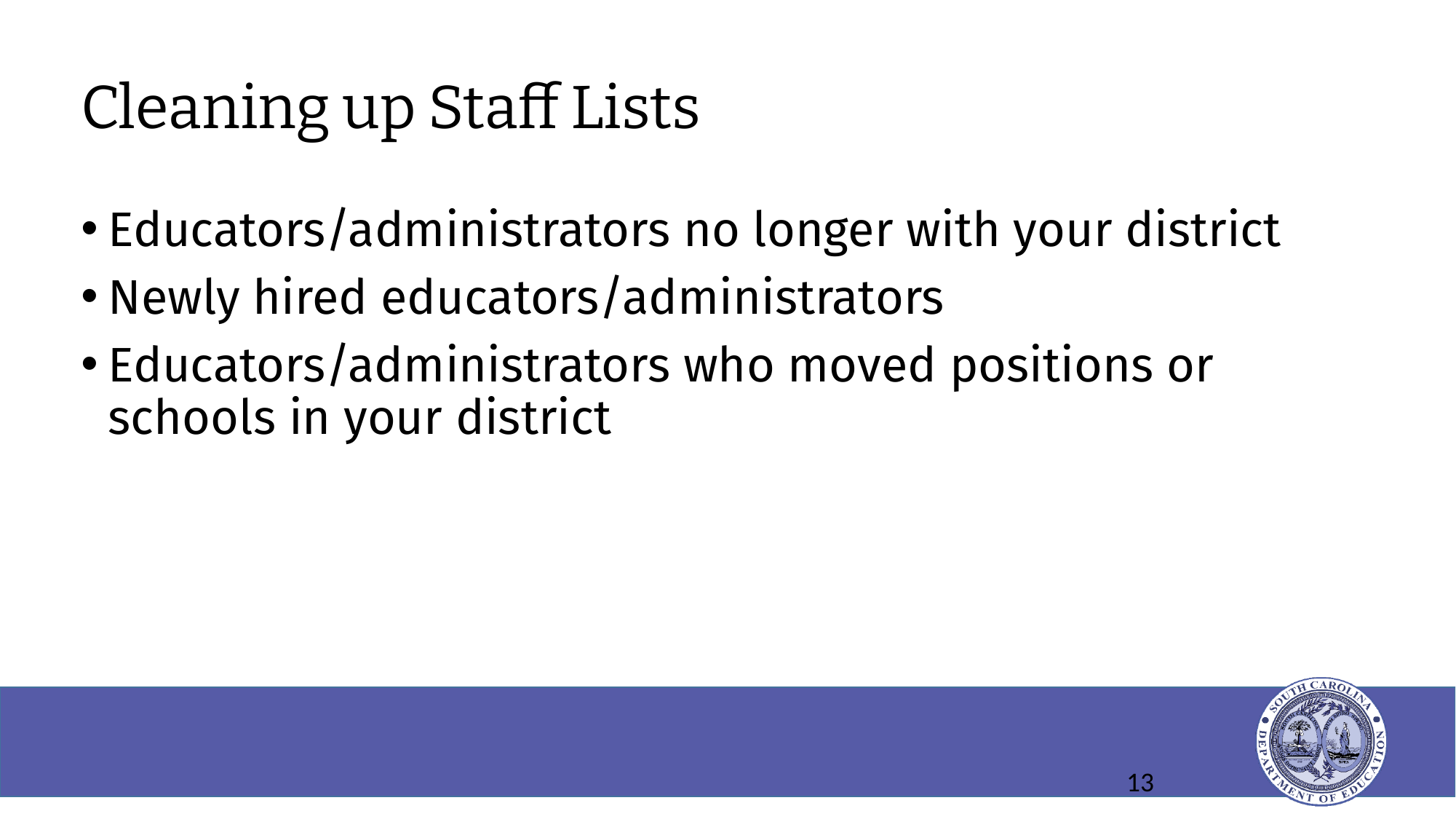

# Cleaning up Staff Lists
Educators/administrators no longer with your district
Newly hired educators/administrators
Educators/administrators who moved positions or schools in your district

13